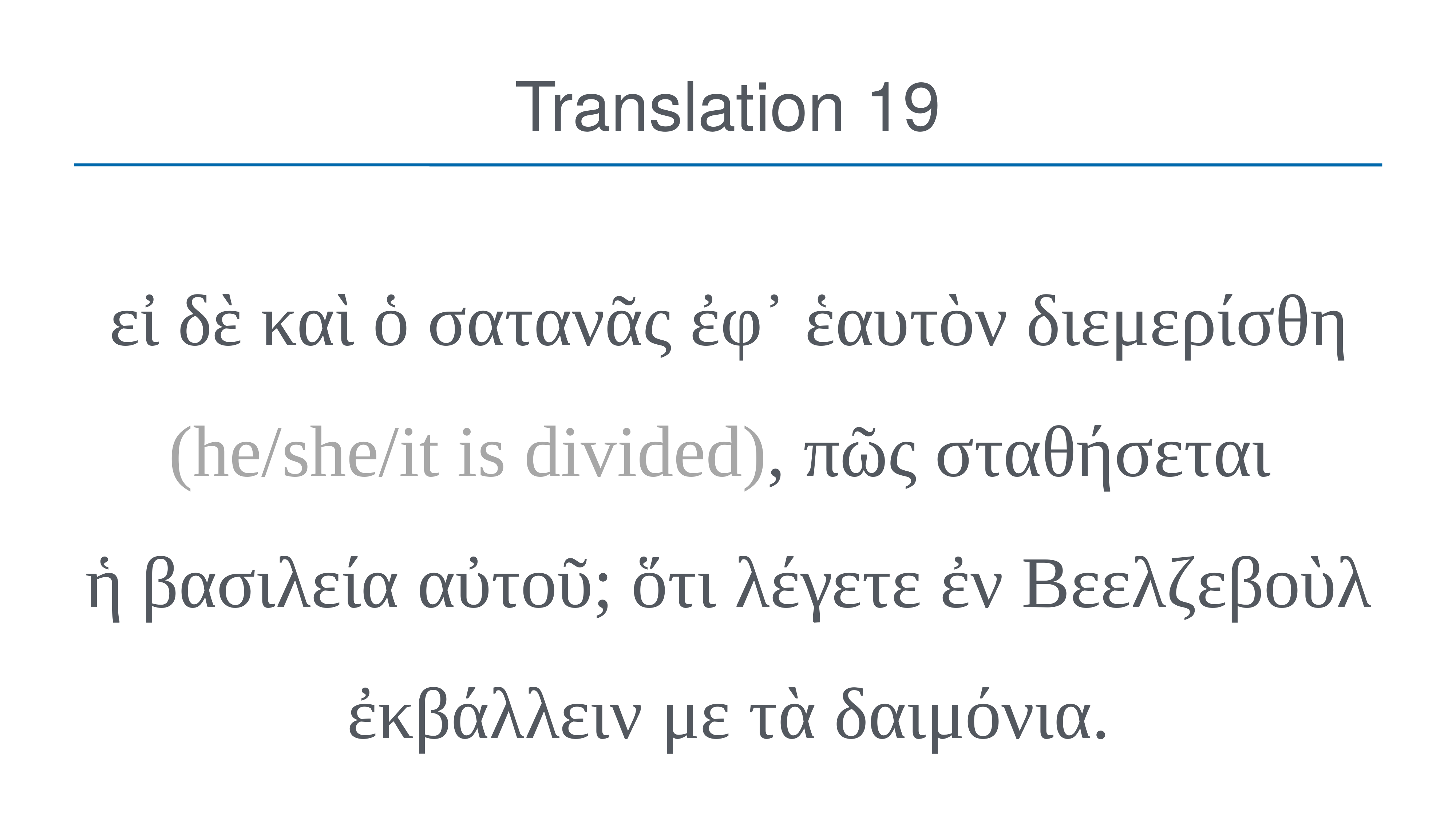

# Translation 19
εἰ δὲ καὶ ὁ σατανᾶς ἐφ᾽ ἑαυτὸν διεμερίσθη (he/she/it is divided), πῶς σταθήσεται
ἡ βασιλεία αὐτοῦ; ὅτι λέγετε ἐν Βεελζεβοὺλ ἐκβάλλειν με τὰ δαιμόνια.